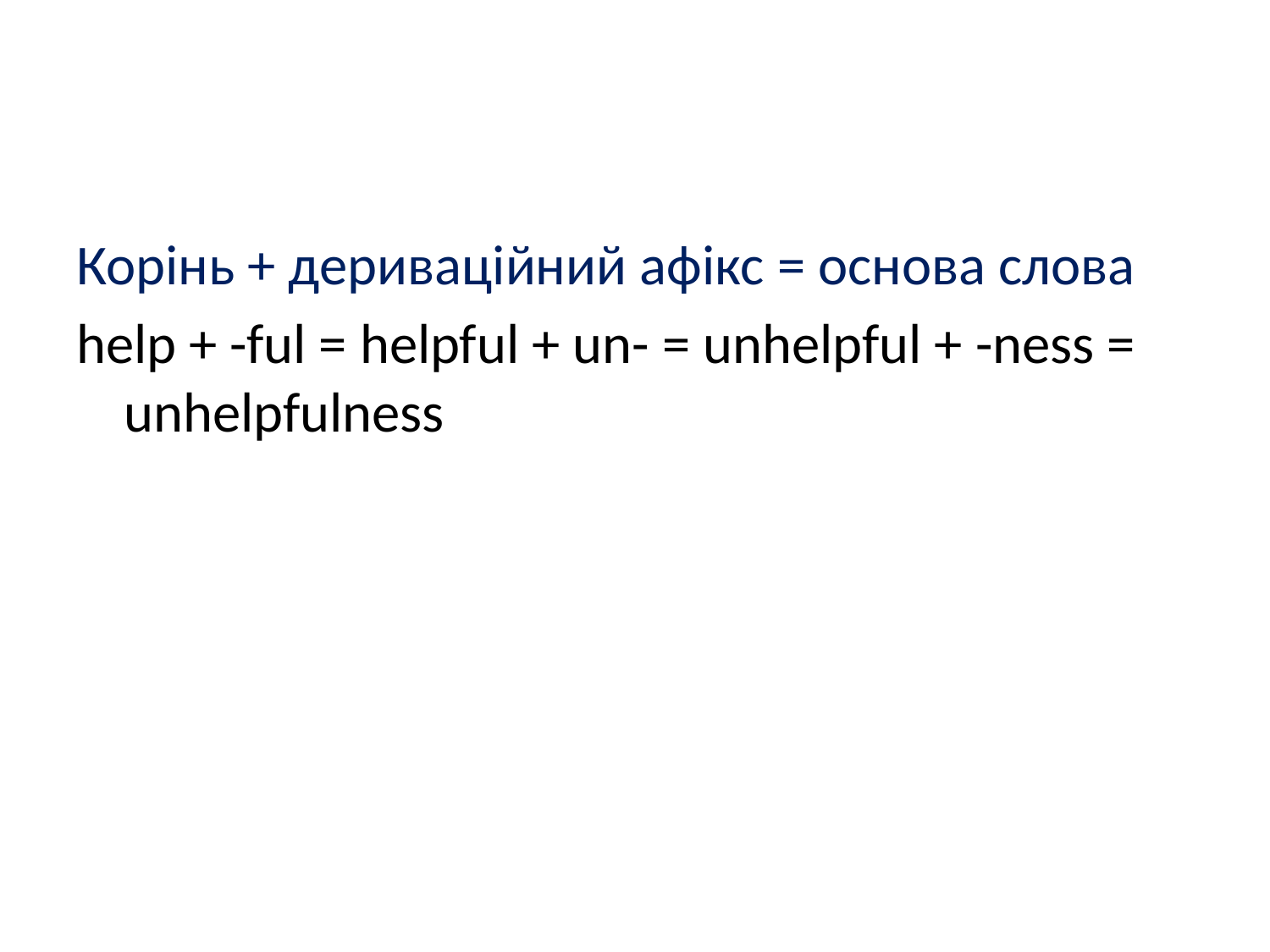

#
Корінь + дериваційний афікс = основа слова
help + -ful = helpful + un- = unhelpful + -ness = unhelpfulness